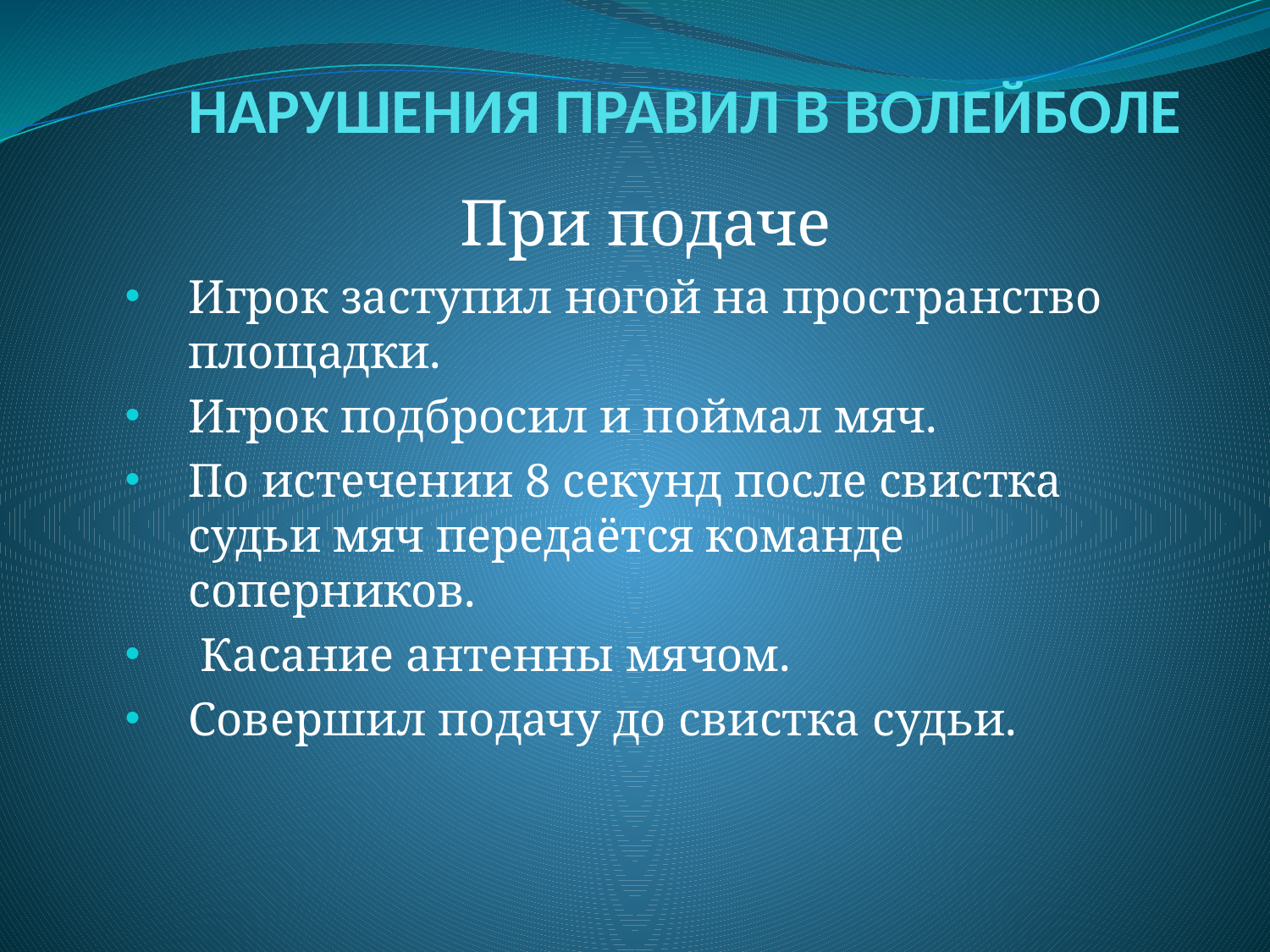

# НАРУШЕНИЯ ПРАВИЛ В ВОЛЕЙБОЛЕ
При подаче
Игрок заступил ногой на пространство площадки.
Игрок подбросил и поймал мяч.
По истечении 8 секунд после свистка судьи мяч передаётся команде соперников.
 Касание антенны мячом.
Совершил подачу до свистка судьи.